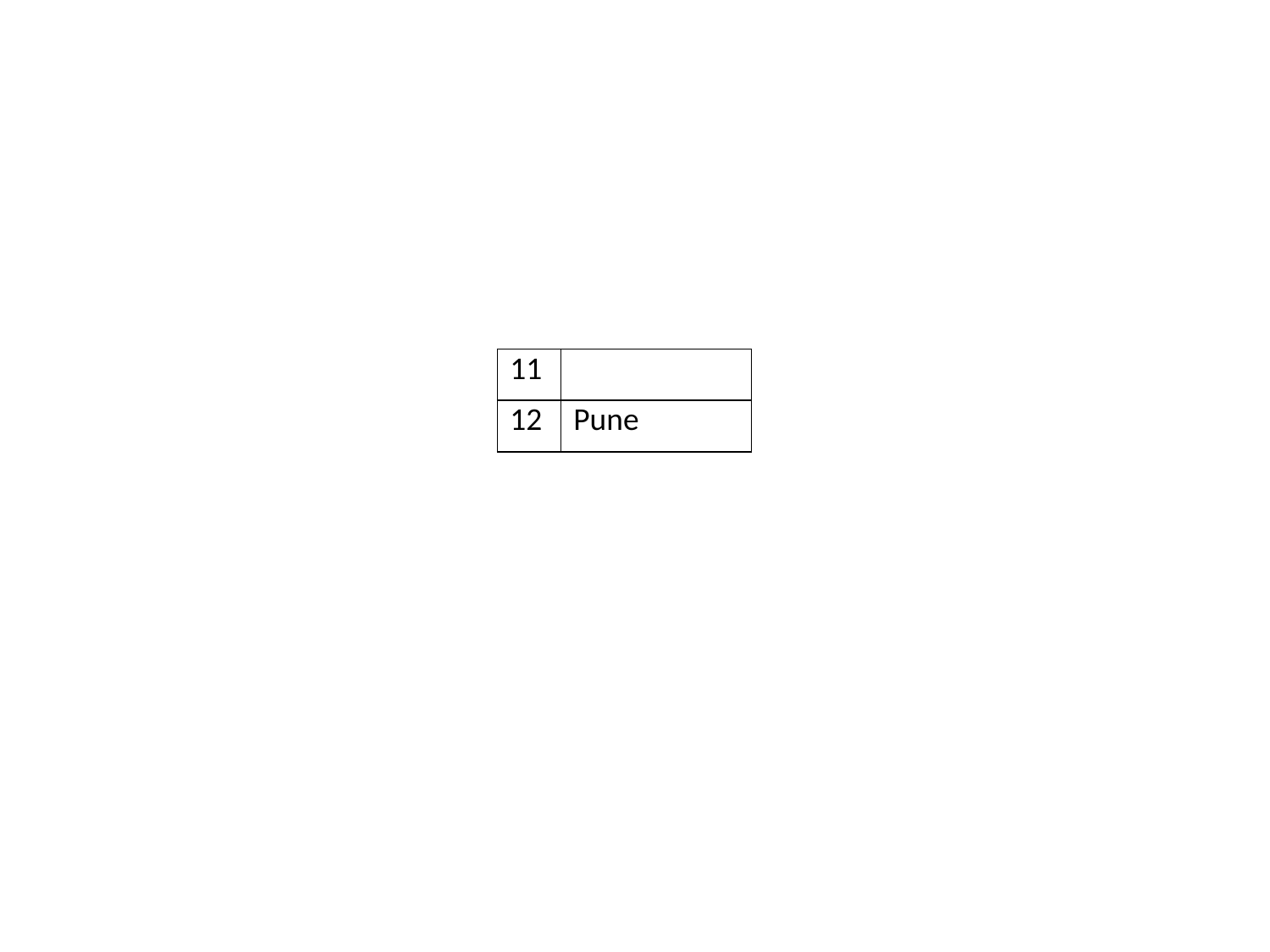

| 11 |  |
| --- | --- |
| 12 | Pune |